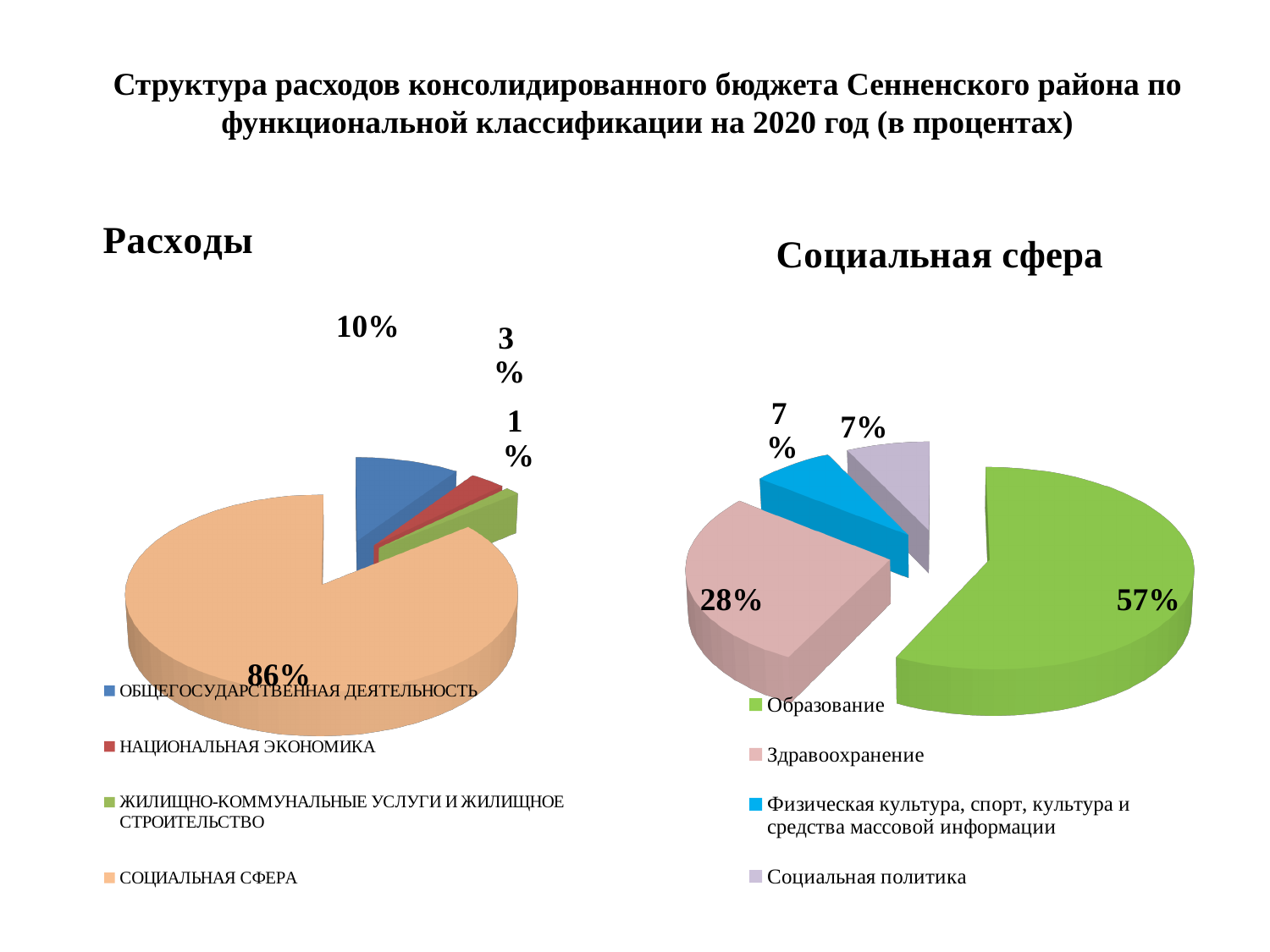

# Структура расходов консолидированного бюджета Сенненского района по функциональной классификации на 2020 год (в процентах)

[unsupported chart]

[unsupported chart]